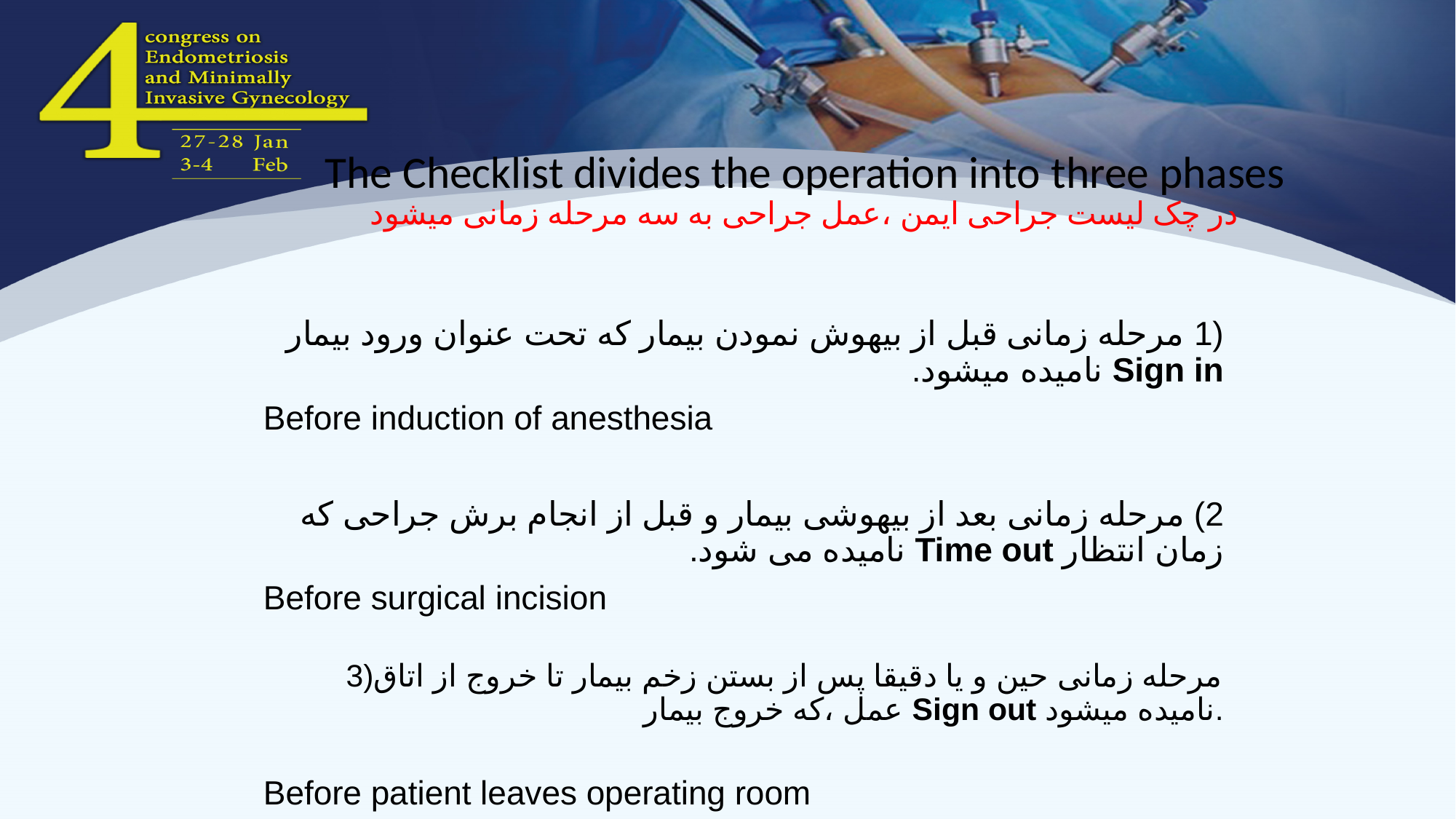

# The Checklist divides the operation into three phases در چک لیست جراحی ایمن ،عمل جراحی به سه مرحله زمانی میشود
(1 مرحله زمانی قبل از بیهوش نمودن بیمار که تحت عنوان ورود بیمار Sign in نامیده میشود.
 Before induction of anesthesia

2) مرحله زمانی بعد از بیهوشی بیمار و قبل از انجام برش جراحی که زمان انتظار Time out نامیده می شود.
Before surgical incision

3)مرحله زمانی حین و یا دقیقا پس از بستن زخم بیمار تا خروج از اتاق عمل ،که خروج بیمار Sign out نامیده میشود.

Before patient leaves operating room